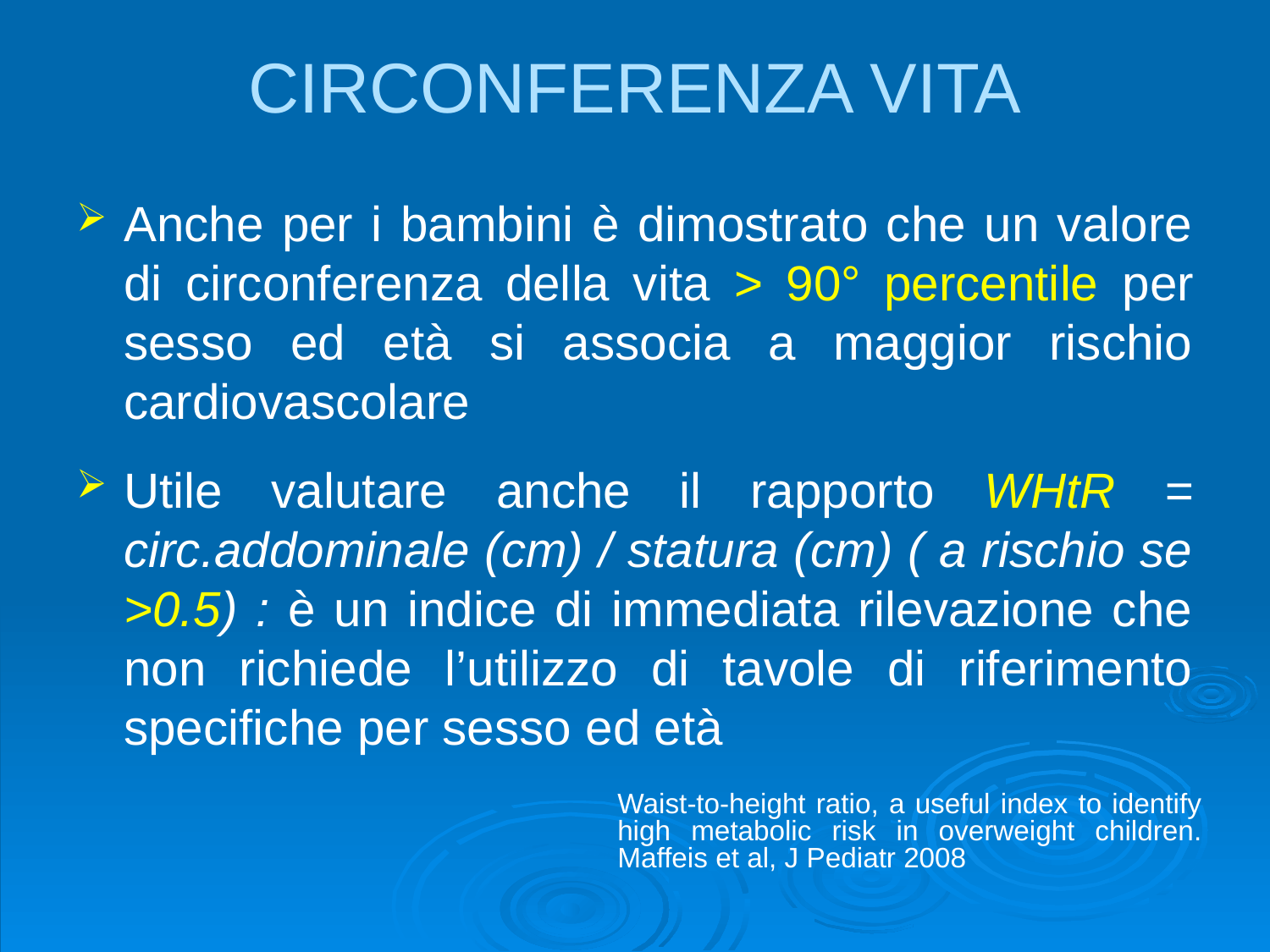

#
CIRCONFERENZA VITA
Anche per i bambini è dimostrato che un valore di circonferenza della vita > 90° percentile per sesso ed età si associa a maggior rischio cardiovascolare

Utile valutare anche il rapporto WHtR = circ.addominale (cm) / statura (cm) ( a rischio se >0.5) : è un indice di immediata rilevazione che non richiede l’utilizzo di tavole di riferimento specifiche per sesso ed età
Waist-to-height ratio, a useful index to identify high metabolic risk in overweight children. Maffeis et al, J Pediatr 2008